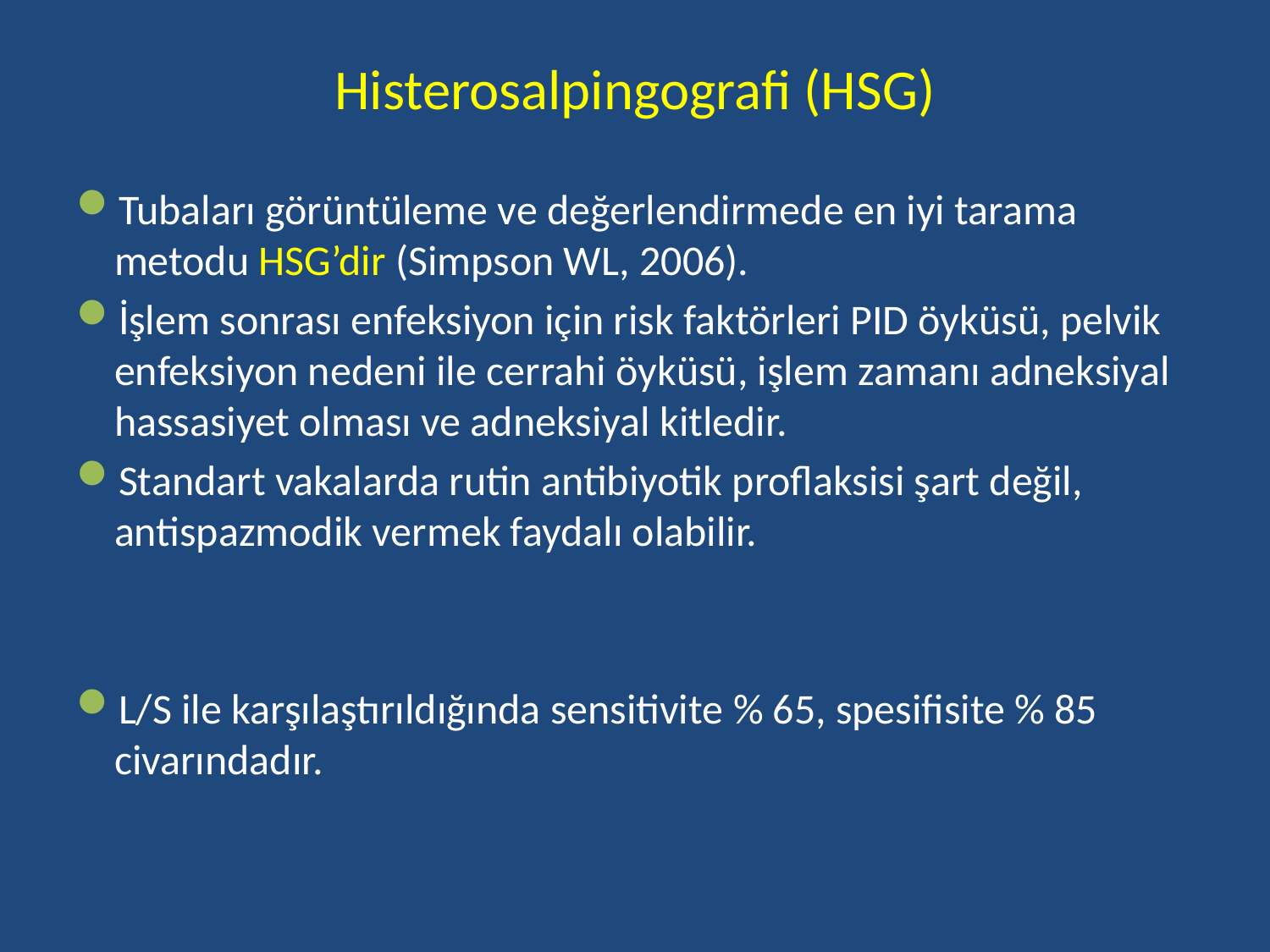

# Histerosalpingografi (HSG)
Tubaları görüntüleme ve değerlendirmede en iyi tarama  metodu HSG’dir (Simpson WL, 2006).
İşlem sonrası enfeksiyon için risk faktörleri PID öyküsü, pelvik enfeksiyon nedeni ile cerrahi öyküsü, işlem zamanı adneksiyal hassasiyet olması ve adneksiyal kitledir.
Standart vakalarda rutin antibiyotik proflaksisi şart değil, antispazmodik vermek faydalı olabilir.

L/S ile karşılaştırıldığında sensitivite % 65, spesifisite % 85 civarındadır.